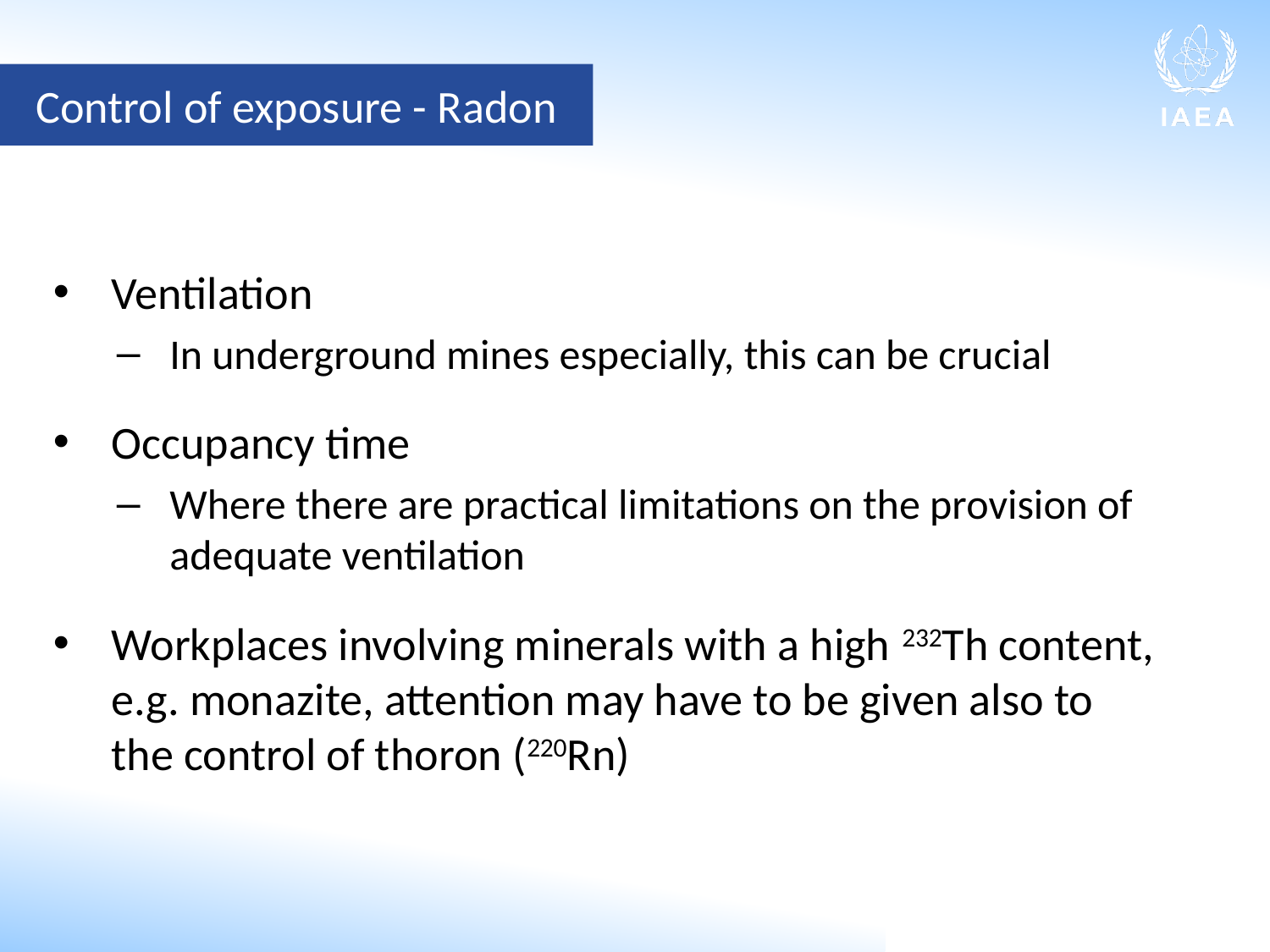

Control of exposure - Radon

Ventilation
In underground mines especially, this can be crucial

Occupancy time
Where there are practical limitations on the provision of adequate ventilation

Workplaces involving minerals with a high 232Th content, e.g. monazite, attention may have to be given also to the control of thoron (220Rn)